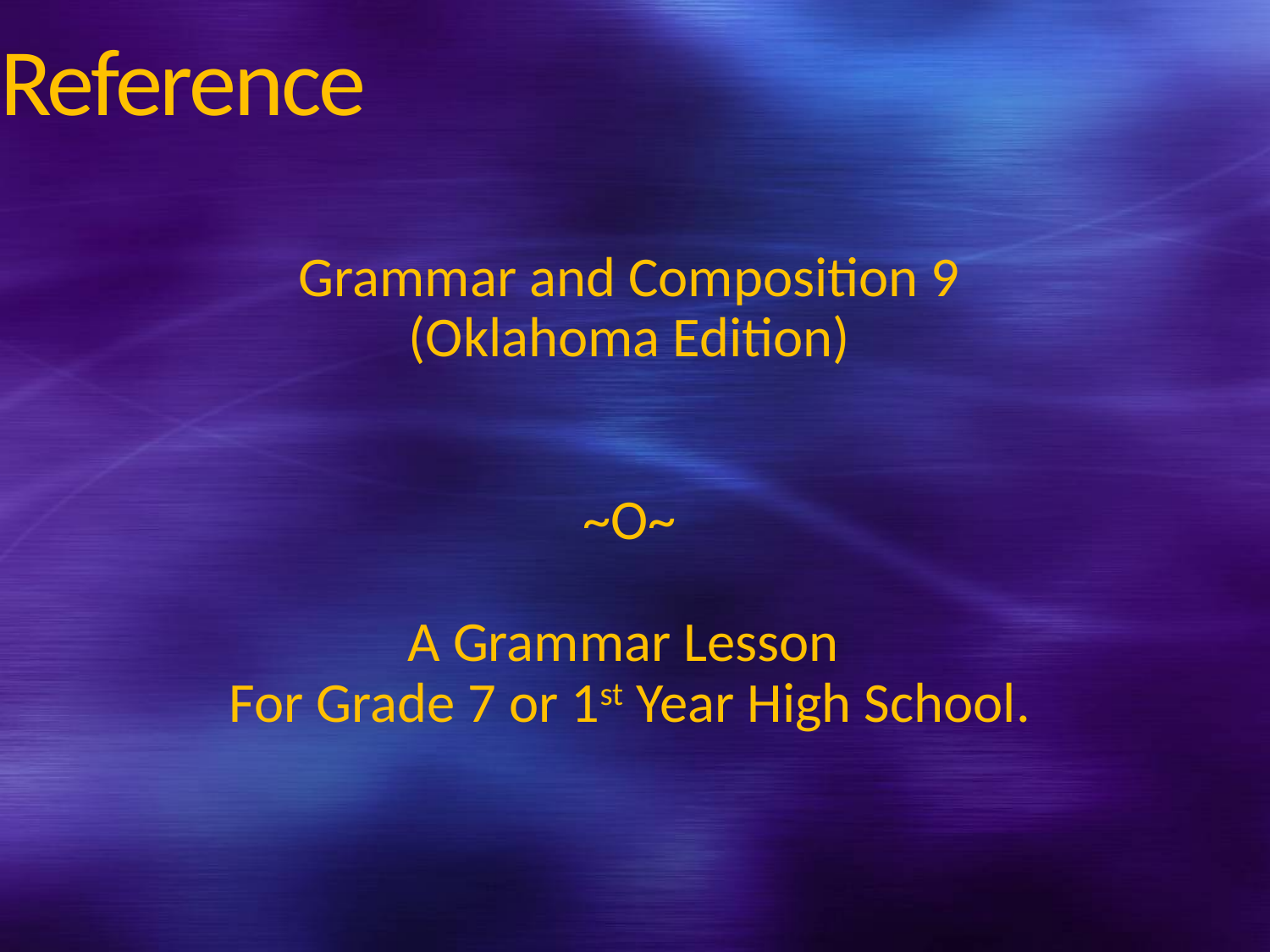

# Reference

Grammar and Composition 9
(Oklahoma Edition)

~O~

A Grammar Lesson
For Grade 7 or 1st Year High School.